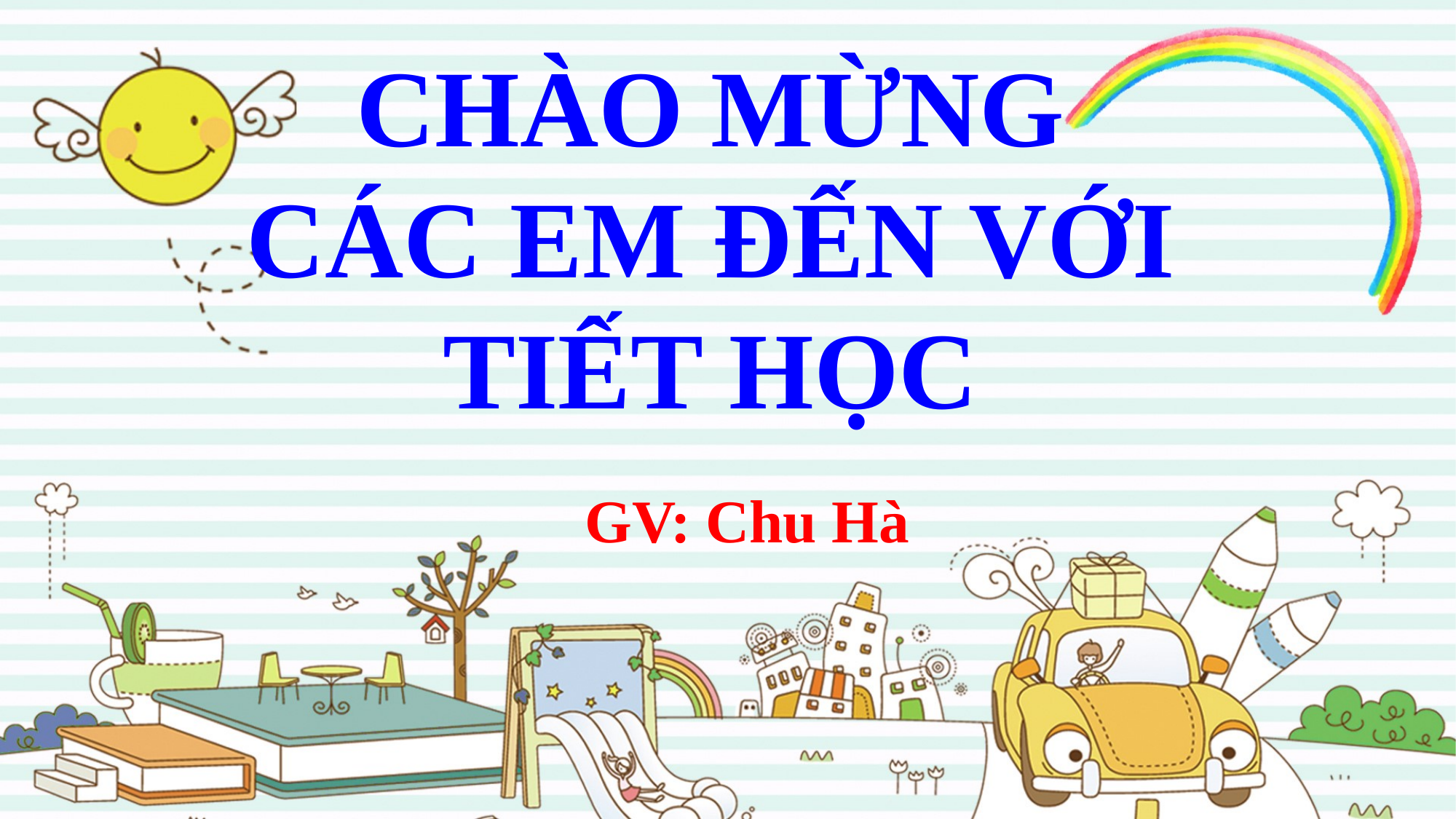

CHÀO MỪNG CÁC EM ĐẾN VỚI TIẾT HỌC
GV: Chu Hà